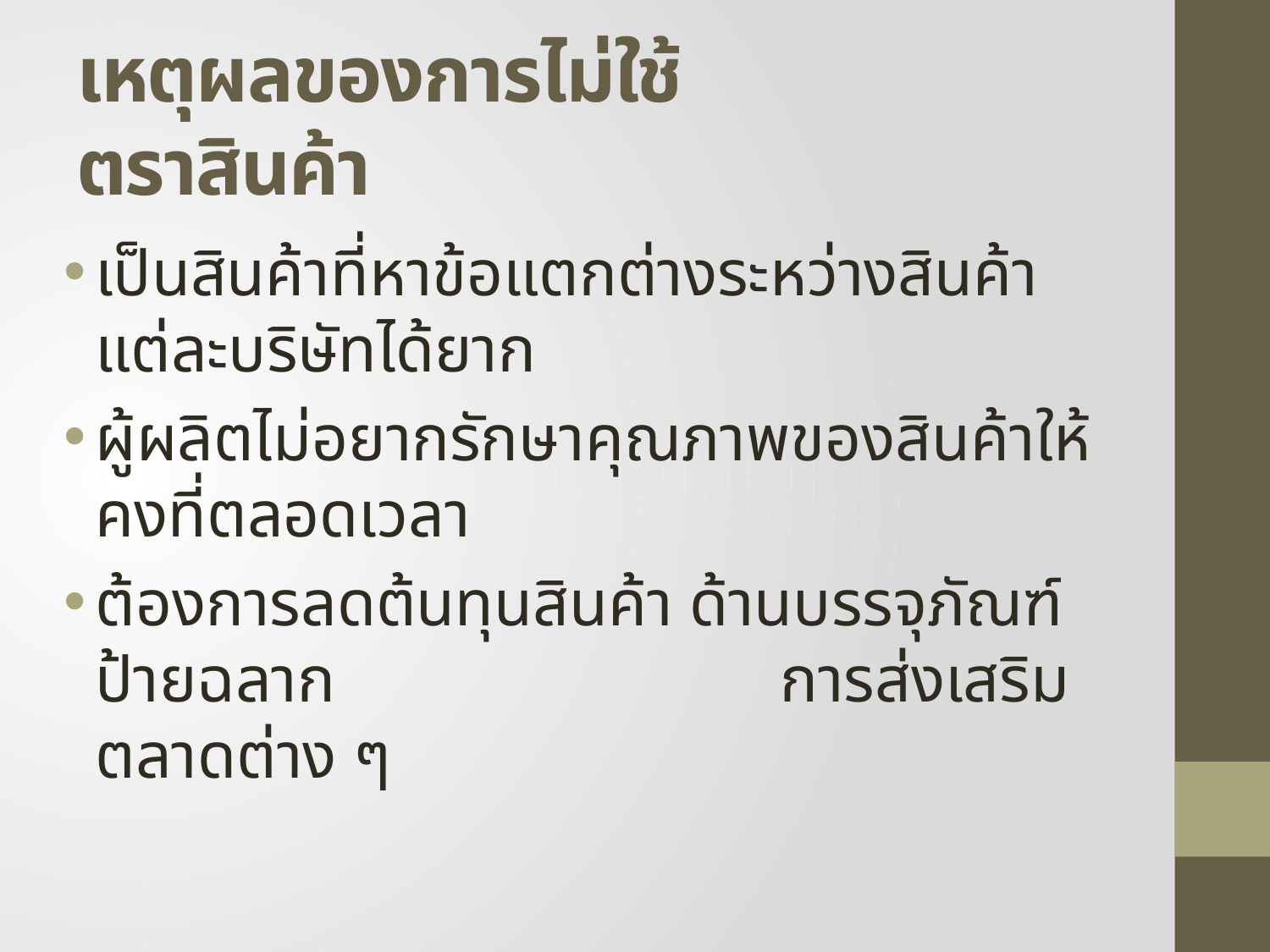

# เหตุผลของการไม่ใช้ตราสินค้า
เป็นสินค้าที่หาข้อแตกต่างระหว่างสินค้าแต่ละบริษัทได้ยาก
ผู้ผลิตไม่อยากรักษาคุณภาพของสินค้าให้คงที่ตลอดเวลา
ต้องการลดต้นทุนสินค้า ด้านบรรจุภัณฑ์ ป้ายฉลาก                           การส่งเสริมตลาดต่าง ๆ